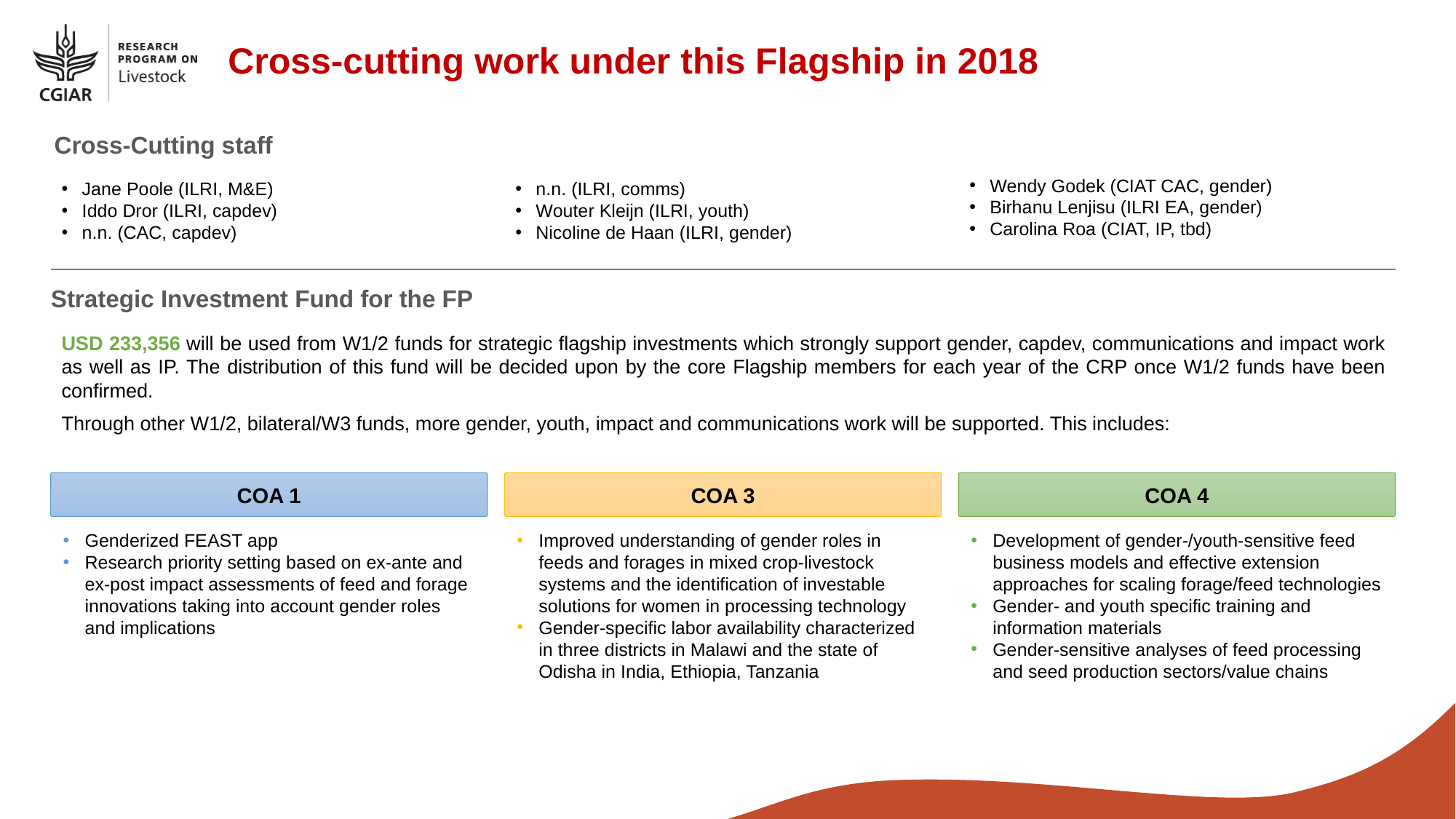

Cross-cutting work under this Flagship in 2018
Cross-Cutting staff
Wendy Godek (CIAT CAC, gender)
Birhanu Lenjisu (ILRI EA, gender)
Carolina Roa (CIAT, IP, tbd)
Jane Poole (ILRI, M&E)
Iddo Dror (ILRI, capdev)
n.n. (CAC, capdev)
n.n. (ILRI, comms)
Wouter Kleijn (ILRI, youth)
Nicoline de Haan (ILRI, gender)
Strategic Investment Fund for the FP
USD 233,356 will be used from W1/2 funds for strategic flagship investments which strongly support gender, capdev, communications and impact work as well as IP. The distribution of this fund will be decided upon by the core Flagship members for each year of the CRP once W1/2 funds have been confirmed.
Through other W1/2, bilateral/W3 funds, more gender, youth, impact and communications work will be supported. This includes:
COA 1
COA 3
COA 4
Genderized FEAST app
Research priority setting based on ex-ante and ex-post impact assessments of feed and forage innovations taking into account gender roles and implications
Improved understanding of gender roles in feeds and forages in mixed crop-livestock systems and the identification of investable solutions for women in processing technology
Gender-specific labor availability characterized in three districts in Malawi and the state of Odisha in India, Ethiopia, Tanzania
Development of gender-/youth-sensitive feed business models and effective extension approaches for scaling forage/feed technologies
Gender- and youth specific training and information materials
Gender-sensitive analyses of feed processing and seed production sectors/value chains